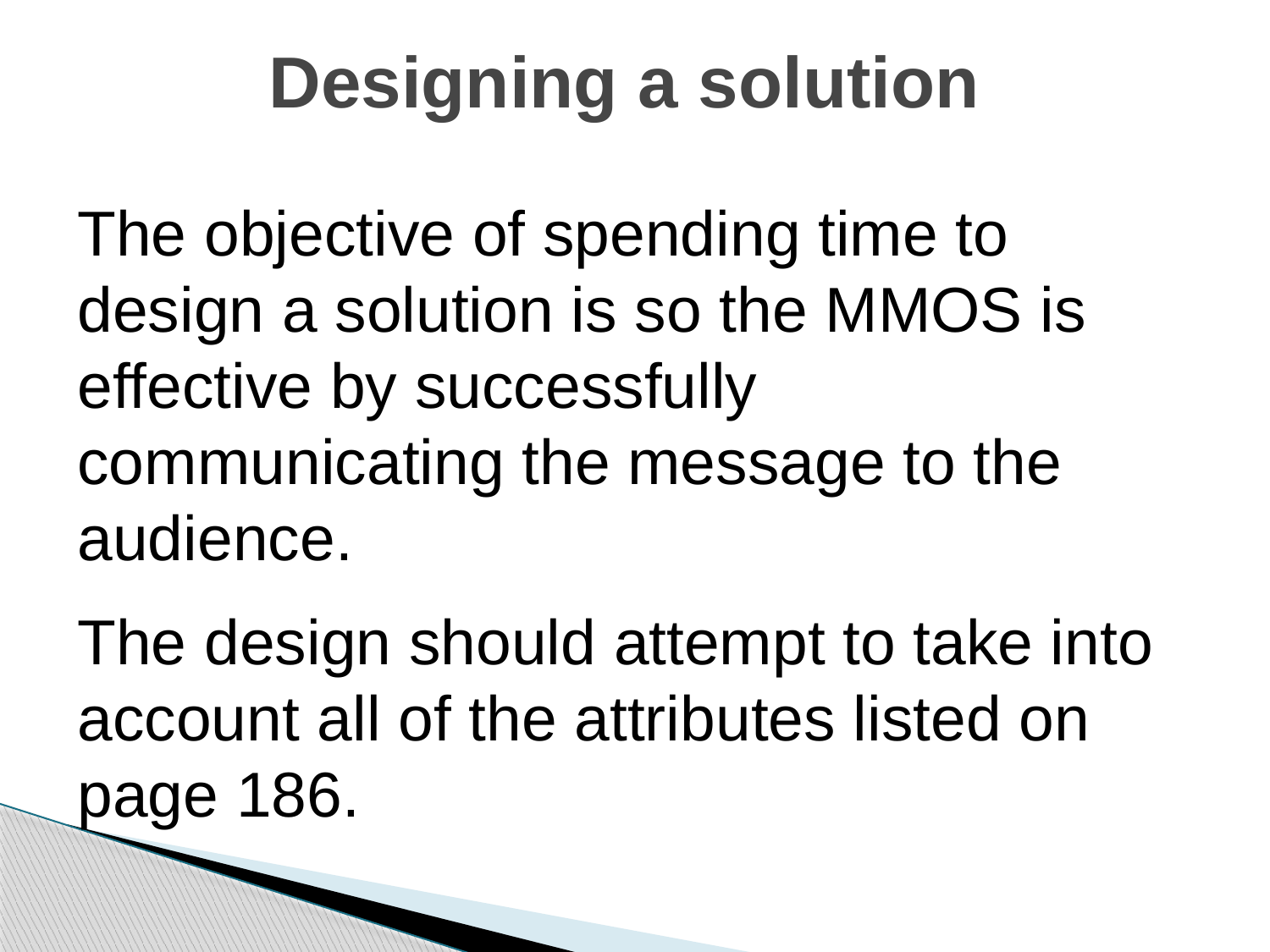

# Designing a solution
The objective of spending time to design a solution is so the MMOS is effective by successfully communicating the message to the audience.
The design should attempt to take into account all of the attributes listed on page 186.